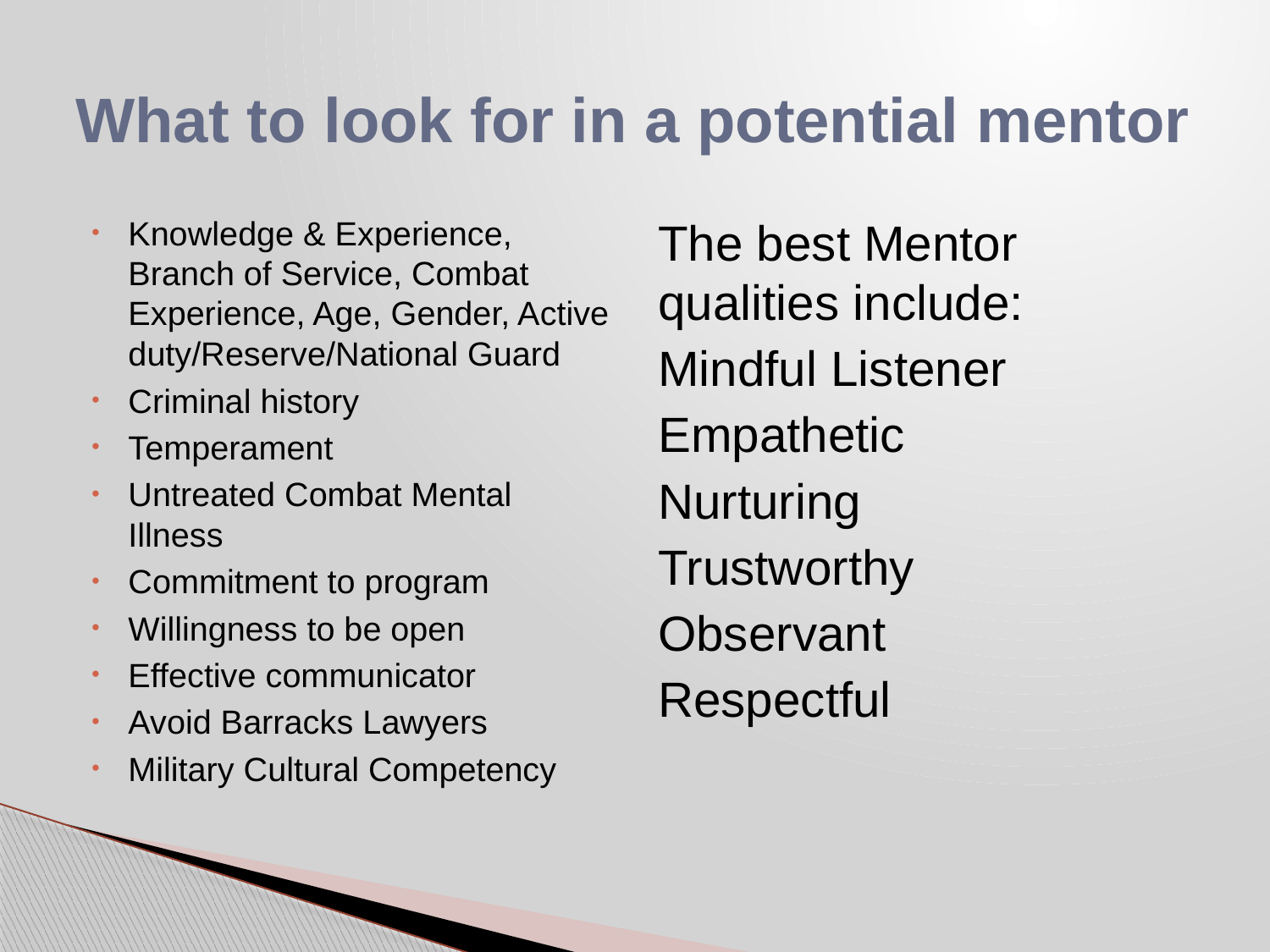

# What to look for in a potential mentor
Knowledge & Experience, Branch of Service, Combat Experience, Age, Gender, Active duty/Reserve/National Guard
Criminal history
Temperament
Untreated Combat Mental Illness
Commitment to program
Willingness to be open
Effective communicator
Avoid Barracks Lawyers
Military Cultural Competency

The best Mentor qualities include:
Mindful Listener
Empathetic
Nurturing
Trustworthy
Observant
Respectful